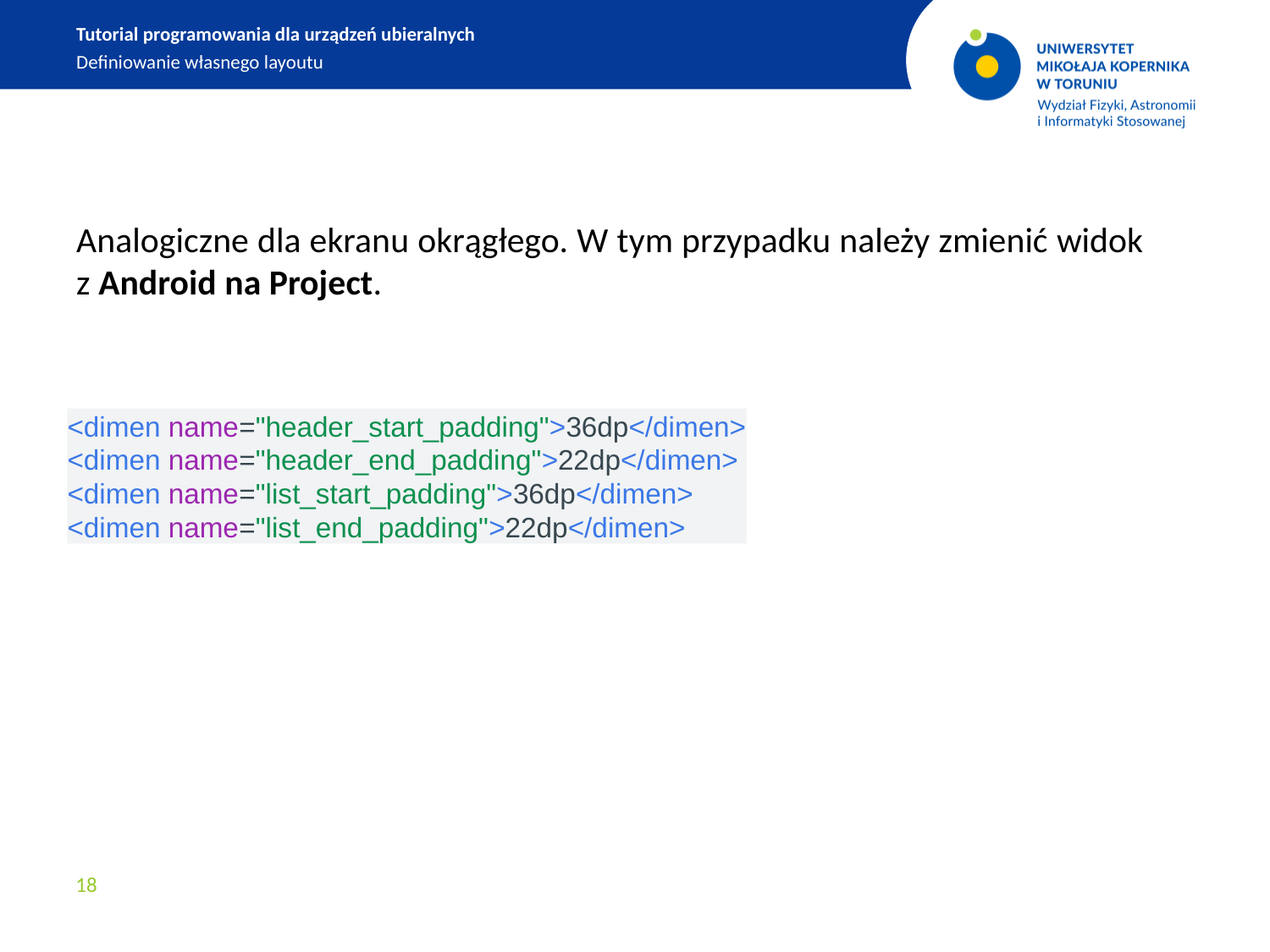

Tutorial programowania dla urządzeń ubieralnych

Definiowanie własnego layoutu
Analogiczne dla ekranu okrągłego. W tym przypadku należy zmienić widok z Android na Project.
<dimen name="header_start_padding">36dp</dimen>
<dimen name="header_end_padding">22dp</dimen>
<dimen name="list_start_padding">36dp</dimen>
<dimen name="list_end_padding">22dp</dimen>